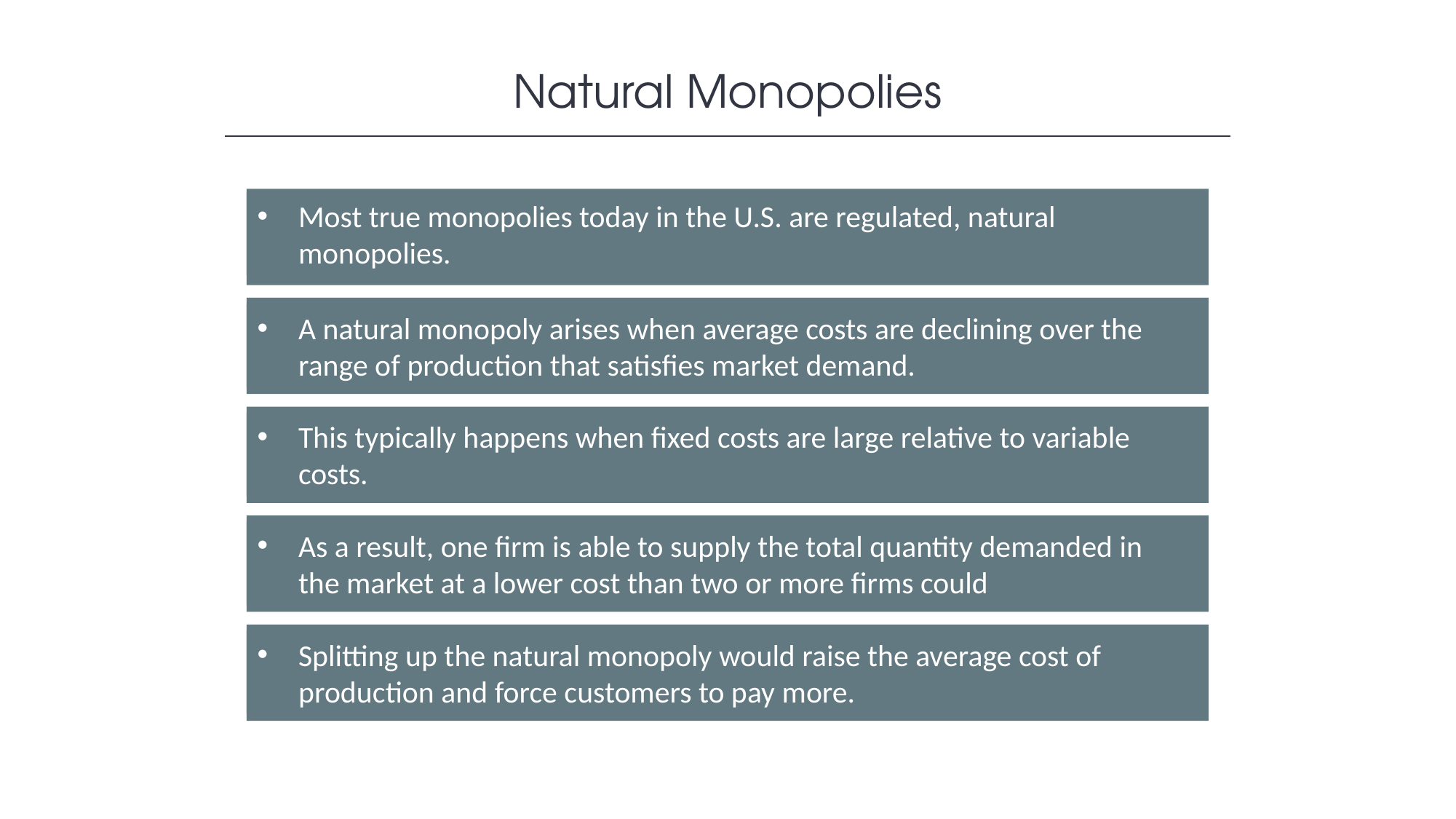

Natural Monopolies

Most true monopolies today in the U.S. are regulated, natural monopolies.

A natural monopoly arises when average costs are declining over the range of production that satisfies market demand.

This typically happens when fixed costs are large relative to variable costs.

As a result, one firm is able to supply the total quantity demanded in the market at a lower cost than two or more firms could

Splitting up the natural monopoly would raise the average cost of production and force customers to pay more.